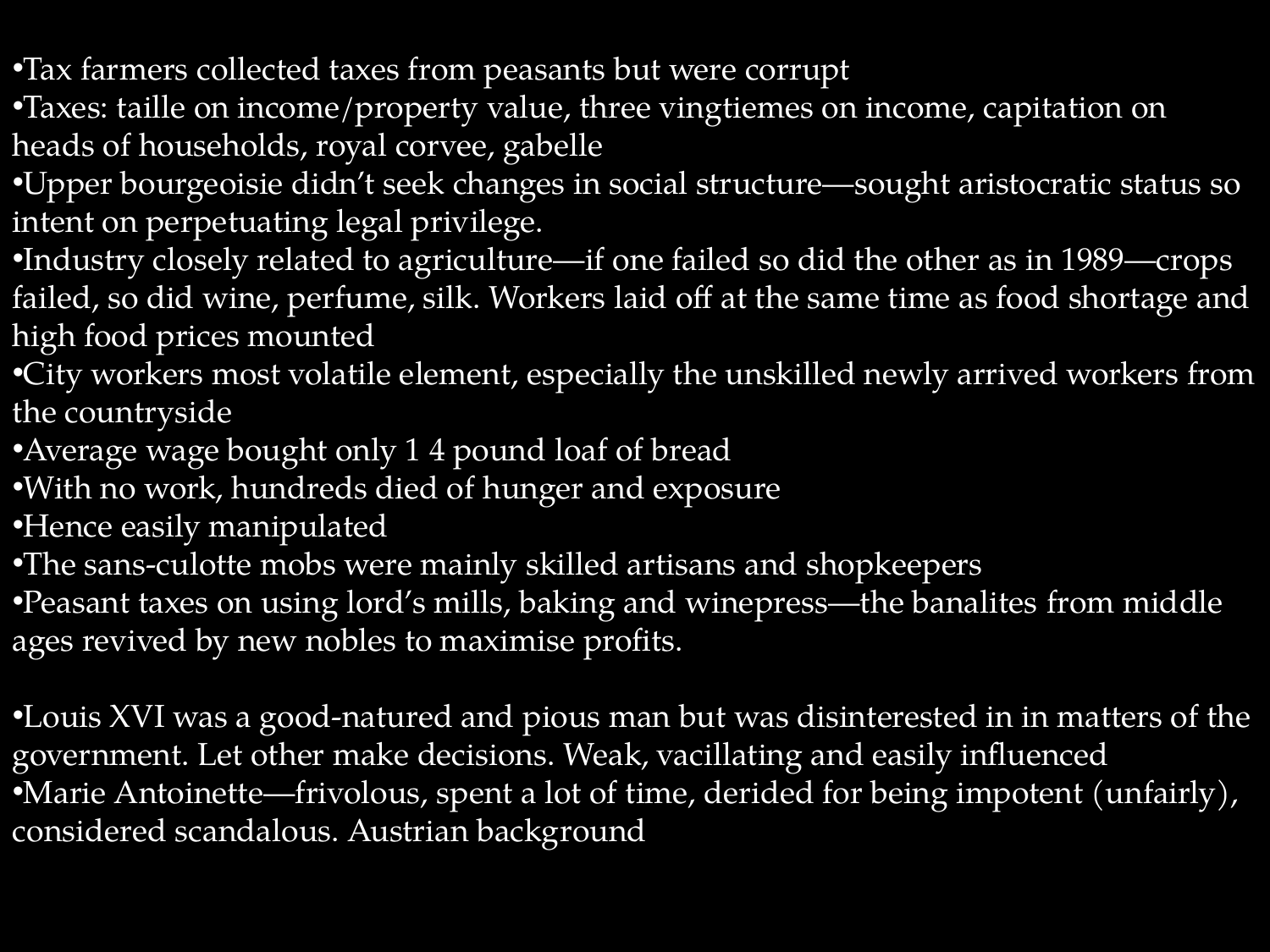

Tax farmers collected taxes from peasants but were corrupt
Taxes: taille on income/property value, three vingtiemes on income, capitation on heads of households, royal corvee, gabelle
Upper bourgeoisie didn’t seek changes in social structure—sought aristocratic status so intent on perpetuating legal privilege.
Industry closely related to agriculture—if one failed so did the other as in 1989—crops failed, so did wine, perfume, silk. Workers laid off at the same time as food shortage and high food prices mounted
City workers most volatile element, especially the unskilled newly arrived workers from the countryside
Average wage bought only 1 4 pound loaf of bread
With no work, hundreds died of hunger and exposure
Hence easily manipulated
The sans-culotte mobs were mainly skilled artisans and shopkeepers
Peasant taxes on using lord’s mills, baking and winepress—the banalites from middle ages revived by new nobles to maximise profits.

Louis XVI was a good-natured and pious man but was disinterested in in matters of the government. Let other make decisions. Weak, vacillating and easily influenced
Marie Antoinette—frivolous, spent a lot of time, derided for being impotent (unfairly), considered scandalous. Austrian background